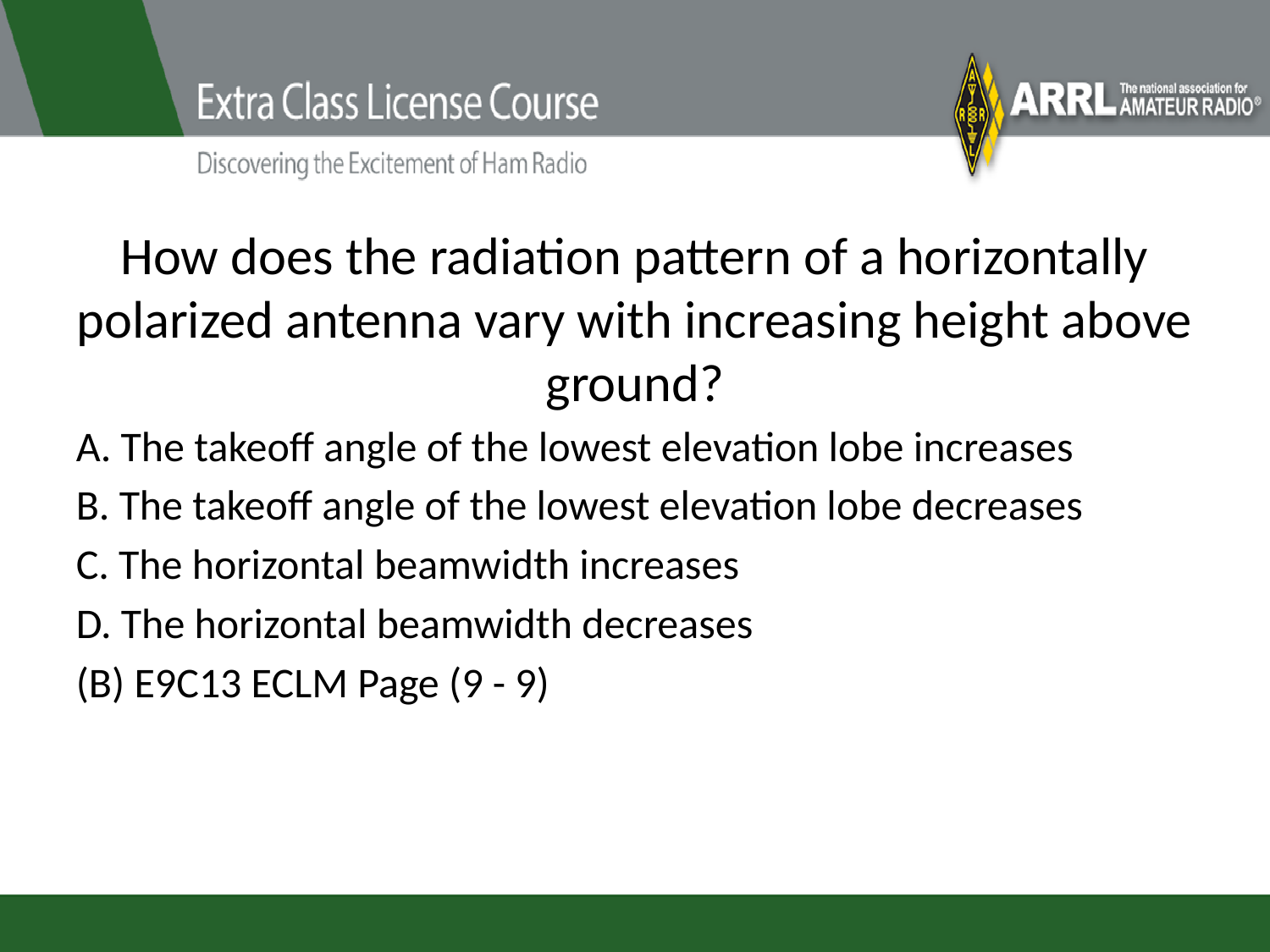

# How does the radiation pattern of a horizontally polarized antenna vary with increasing height above ground?
A. The takeoff angle of the lowest elevation lobe increases
B. The takeoff angle of the lowest elevation lobe decreases
C. The horizontal beamwidth increases
D. The horizontal beamwidth decreases
(B) E9C13 ECLM Page (9 - 9)